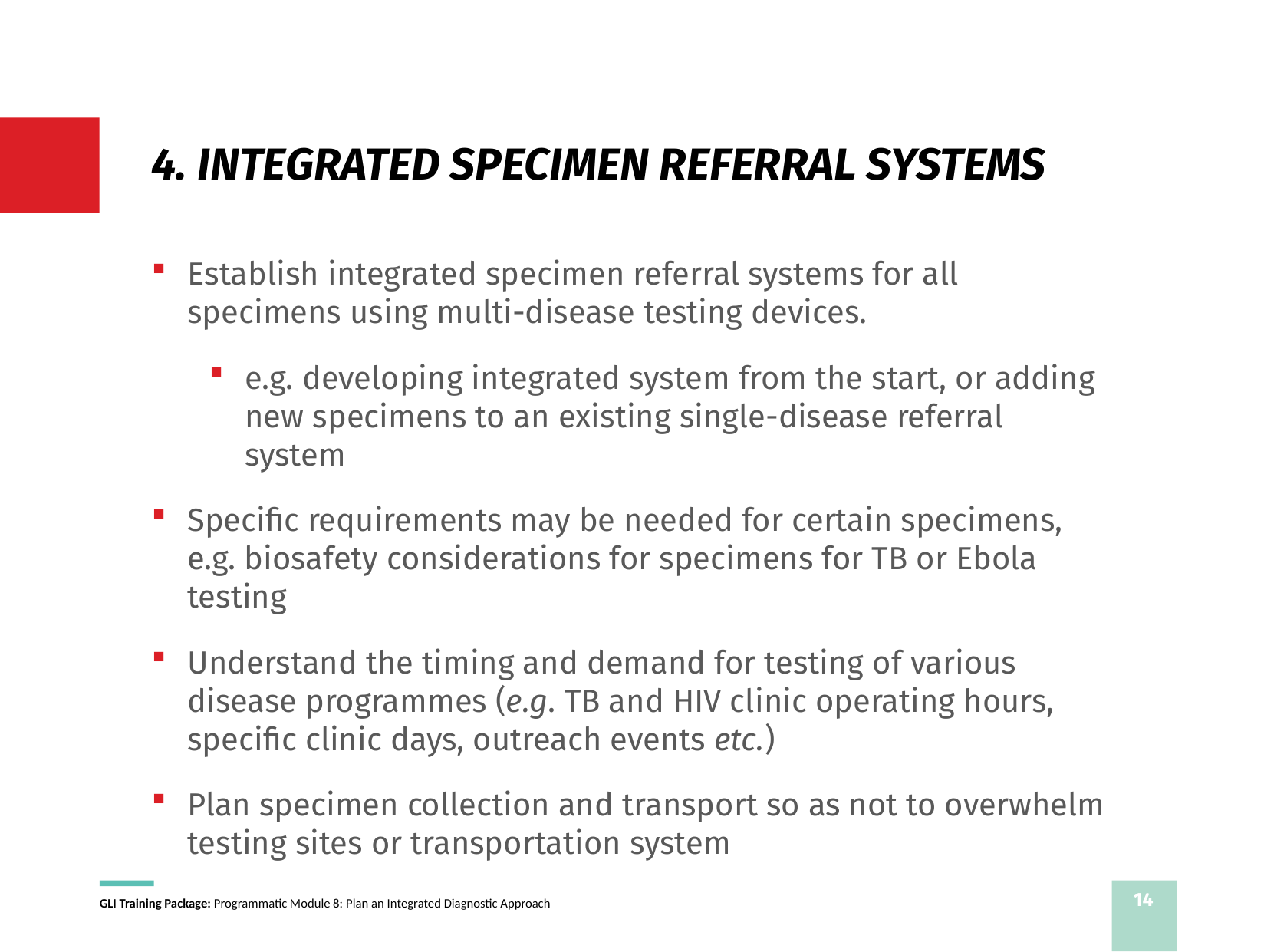

# 4. INTEGRATED SPECIMEN REFERRAL SYSTEMS
Establish integrated specimen referral systems for all specimens using multi-disease testing devices.
e.g. developing integrated system from the start, or adding new specimens to an existing single-disease referral system
Specific requirements may be needed for certain specimens, e.g. biosafety considerations for specimens for TB or Ebola testing
Understand the timing and demand for testing of various disease programmes (e.g. TB and HIV clinic operating hours, specific clinic days, outreach events etc.)
Plan specimen collection and transport so as not to overwhelm testing sites or transportation system